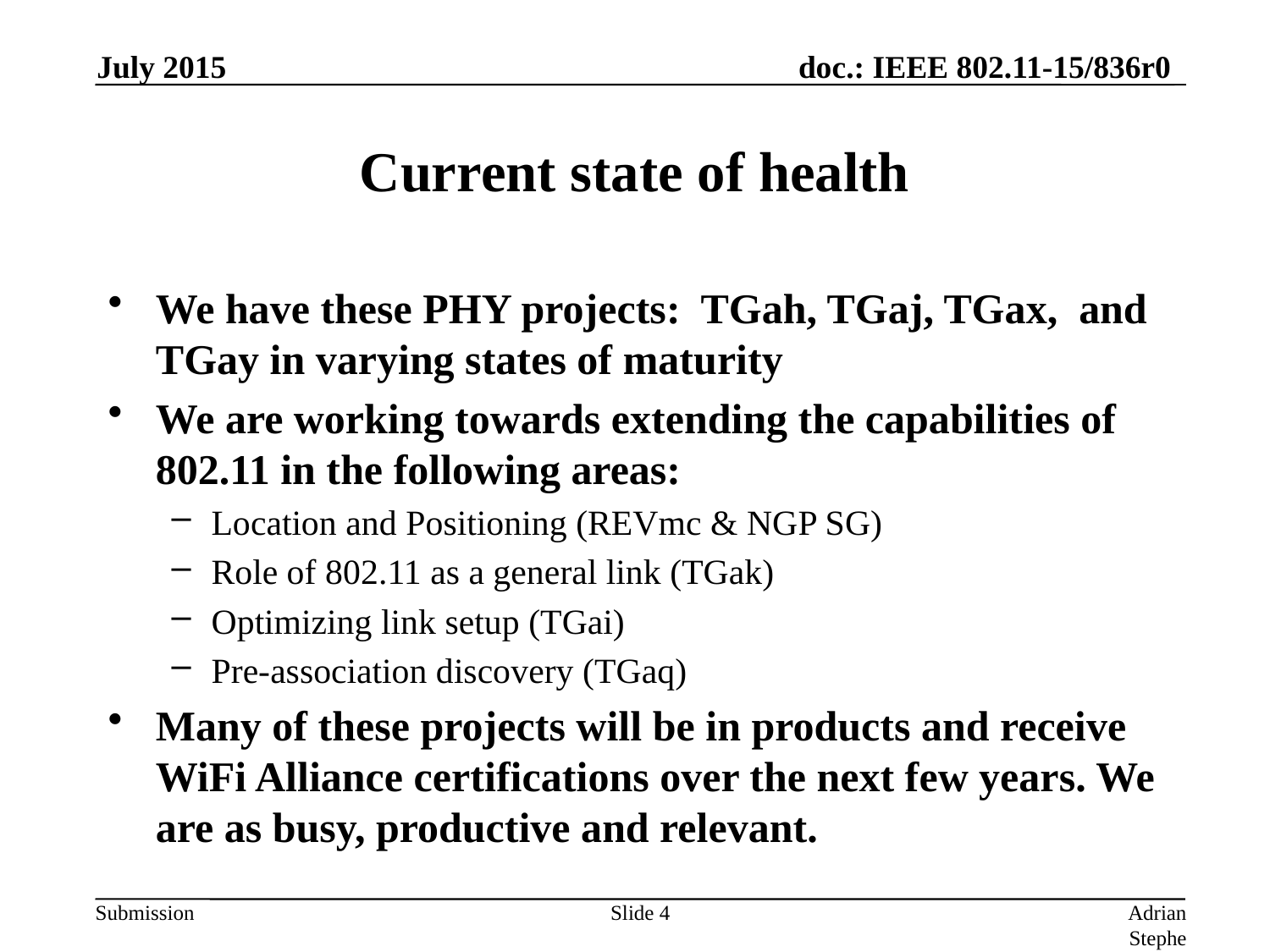

July 2015
# Current state of health
We have these PHY projects:  TGah, TGaj, TGax,  and TGay in varying states of maturity
We are working towards extending the capabilities of 802.11 in the following areas:
Location and Positioning (REVmc & NGP SG)
Role of 802.11 as a general link (TGak)
Optimizing link setup (TGai)
Pre-association discovery (TGaq)
Many of these projects will be in products and receive WiFi Alliance certifications over the next few years. We are as busy, productive and relevant.
Slide 4
Adrian Stephens, Intel Corporation